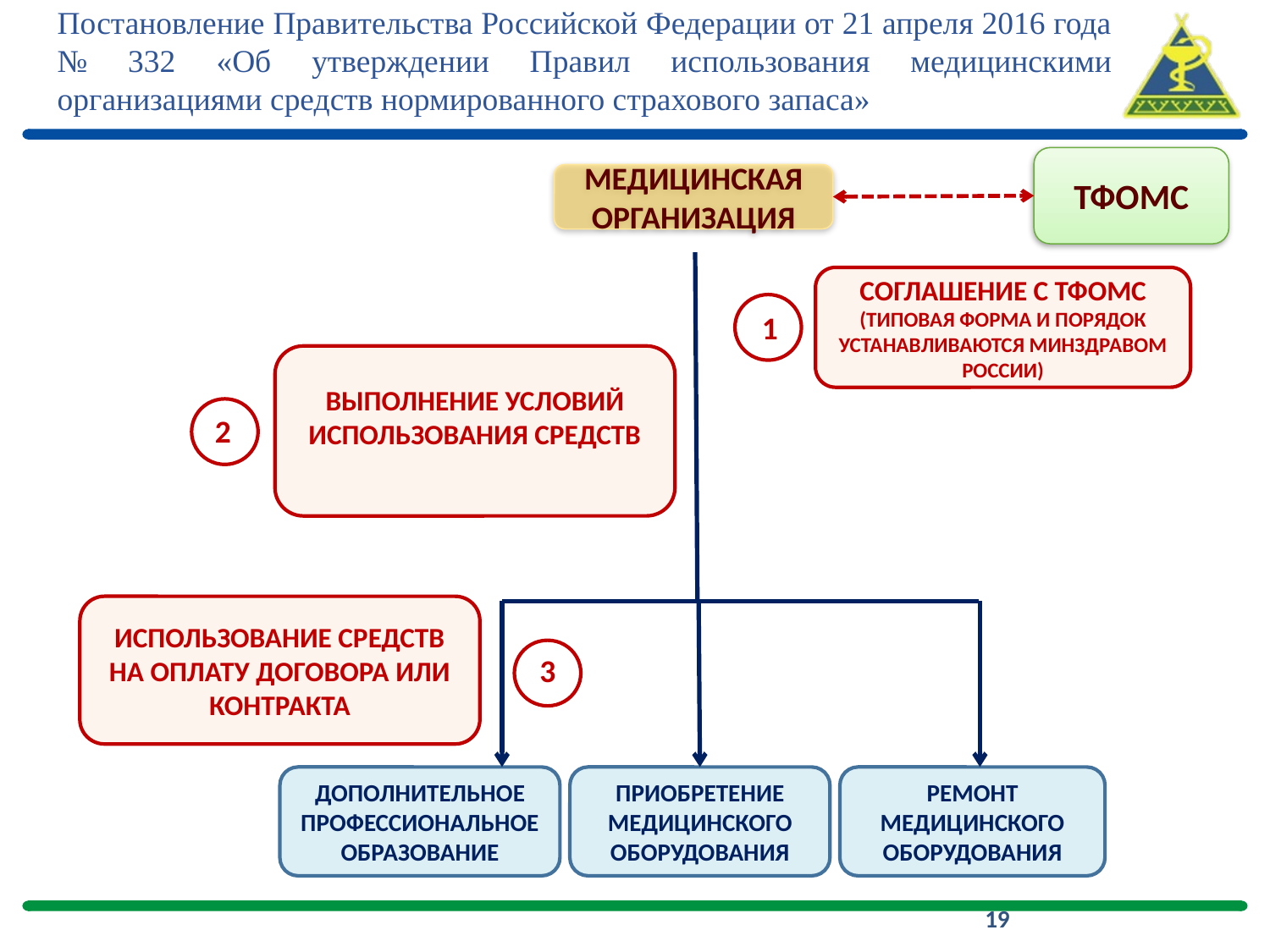

Постановление Правительства Российской Федерации от 21 апреля 2016 года № 332 «Об утверждении Правил использования медицинскими организациями средств нормированного страхового запаса»
ТФОМС
МЕДИЦИНСКАЯ ОРГАНИЗАЦИЯ
СОГЛАШЕНИЕ С ТФОМС
(ТИПОВАЯ ФОРМА И ПОРЯДОК УСТАНАВЛИВАЮТСЯ МИНЗДРАВОМ РОССИИ)

1
ВЫПОЛНЕНИЕ УСЛОВИЙ ИСПОЛЬЗОВАНИЯ СРЕДСТВ

2
ИСПОЛЬЗОВАНИЕ СРЕДСТВ НА ОПЛАТУ ДОГОВОРА ИЛИ КОНТРАКТА

3
ДОПОЛНИТЕЛЬНОЕ ПРОФЕССИОНАЛЬНОЕ ОБРАЗОВАНИЕ
ПРИОБРЕТЕНИЕ МЕДИЦИНСКОГО ОБОРУДОВАНИЯ
РЕМОНТ МЕДИЦИНСКОГО ОБОРУДОВАНИЯ
19